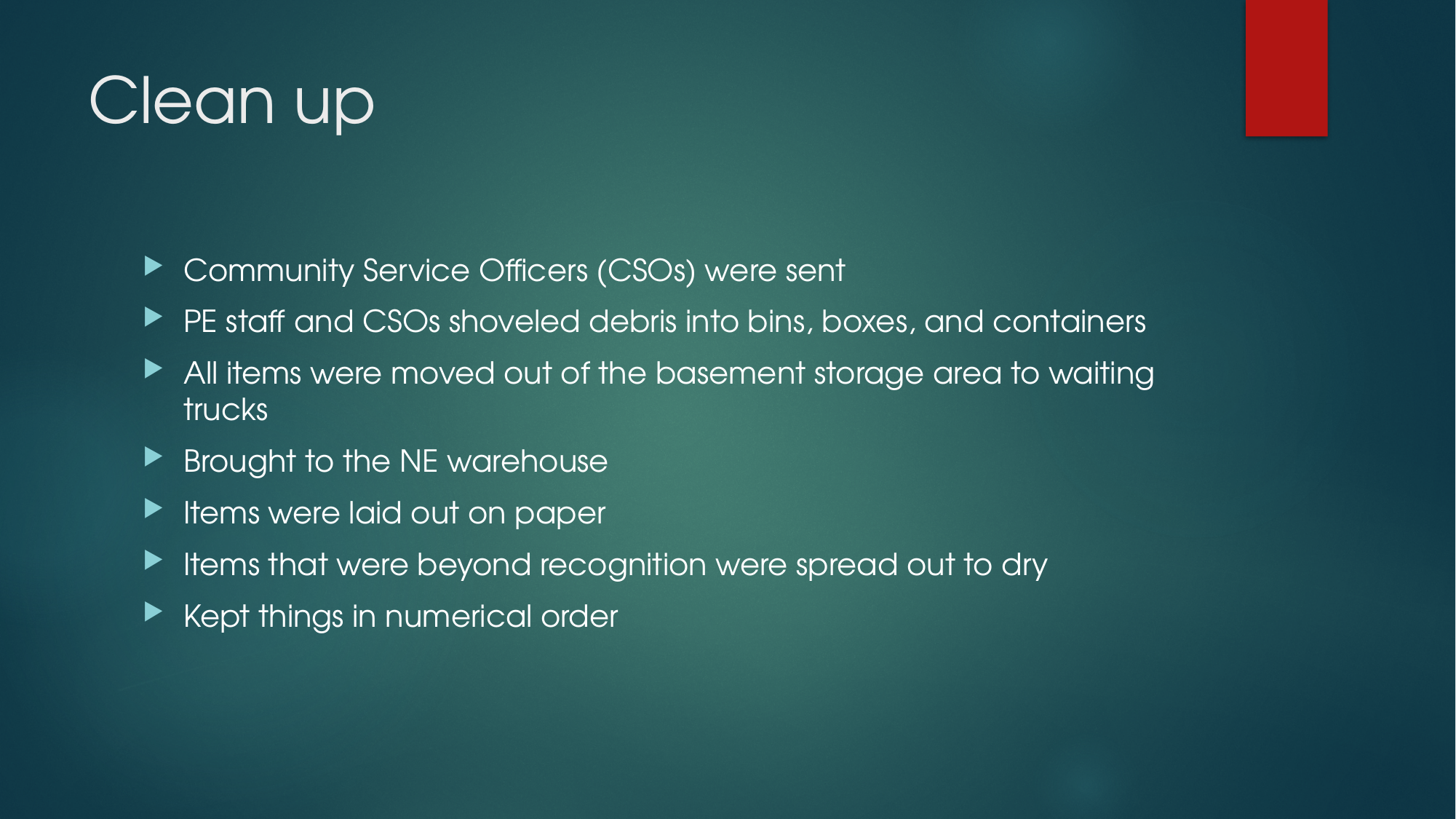

# Clean up
Community Service Officers (CSOs) were sent
PE staff and CSOs shoveled debris into bins, boxes, and containers
All items were moved out of the basement storage area to waiting trucks
Brought to the NE warehouse
Items were laid out on paper
Items that were beyond recognition were spread out to dry
Kept things in numerical order